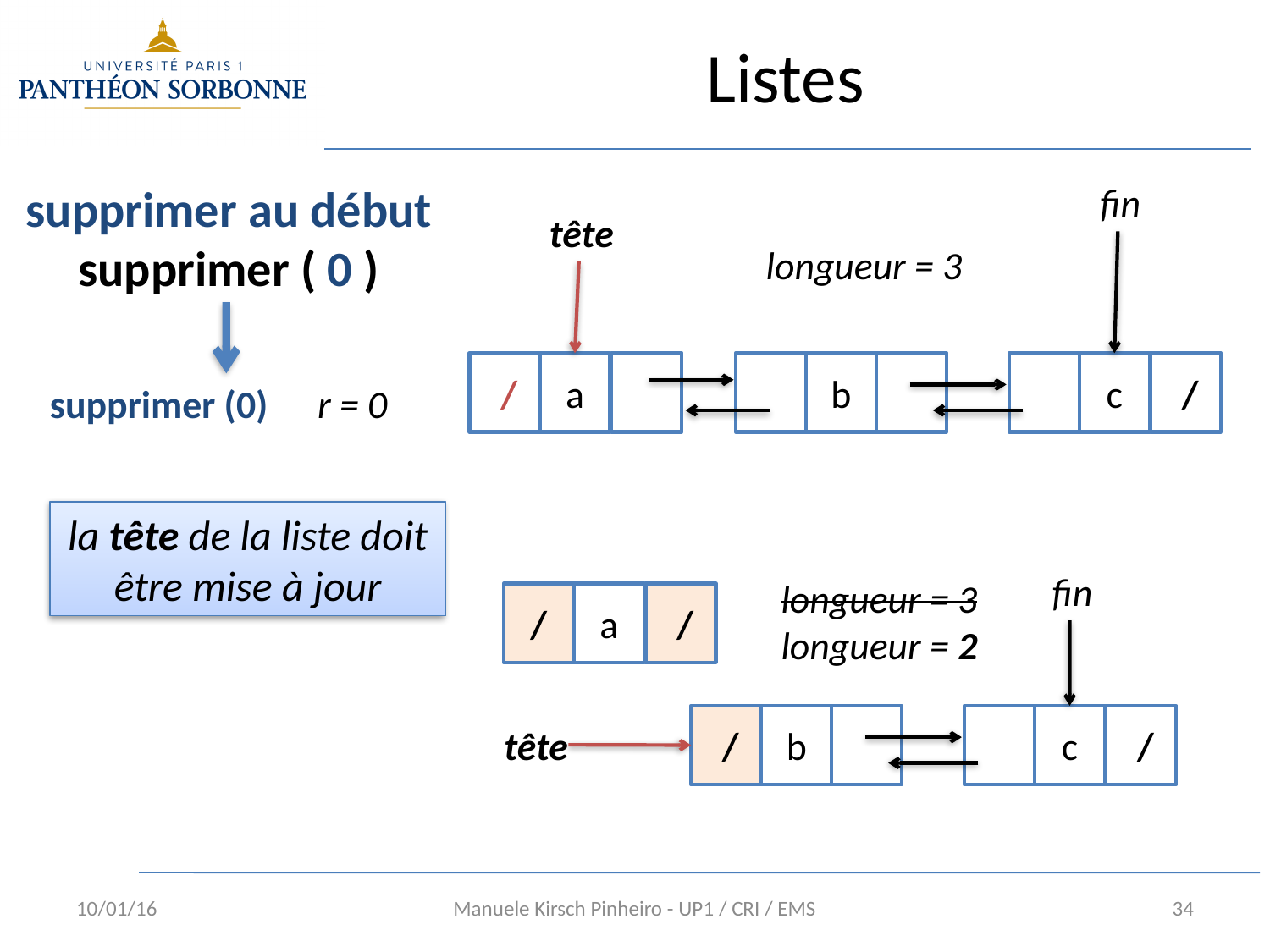

# Listes
supprimer au début
supprimer ( 0 )
fin
tête
longueur = 3
 /
a

b

c
 /
supprimer (0)
r = 0
la tête de la liste doit être mise à jour
fin
longueur = 3
longueur = 2
/
a
 /
 /
b

c
 /
tête
10/01/16
Manuele Kirsch Pinheiro - UP1 / CRI / EMS
34